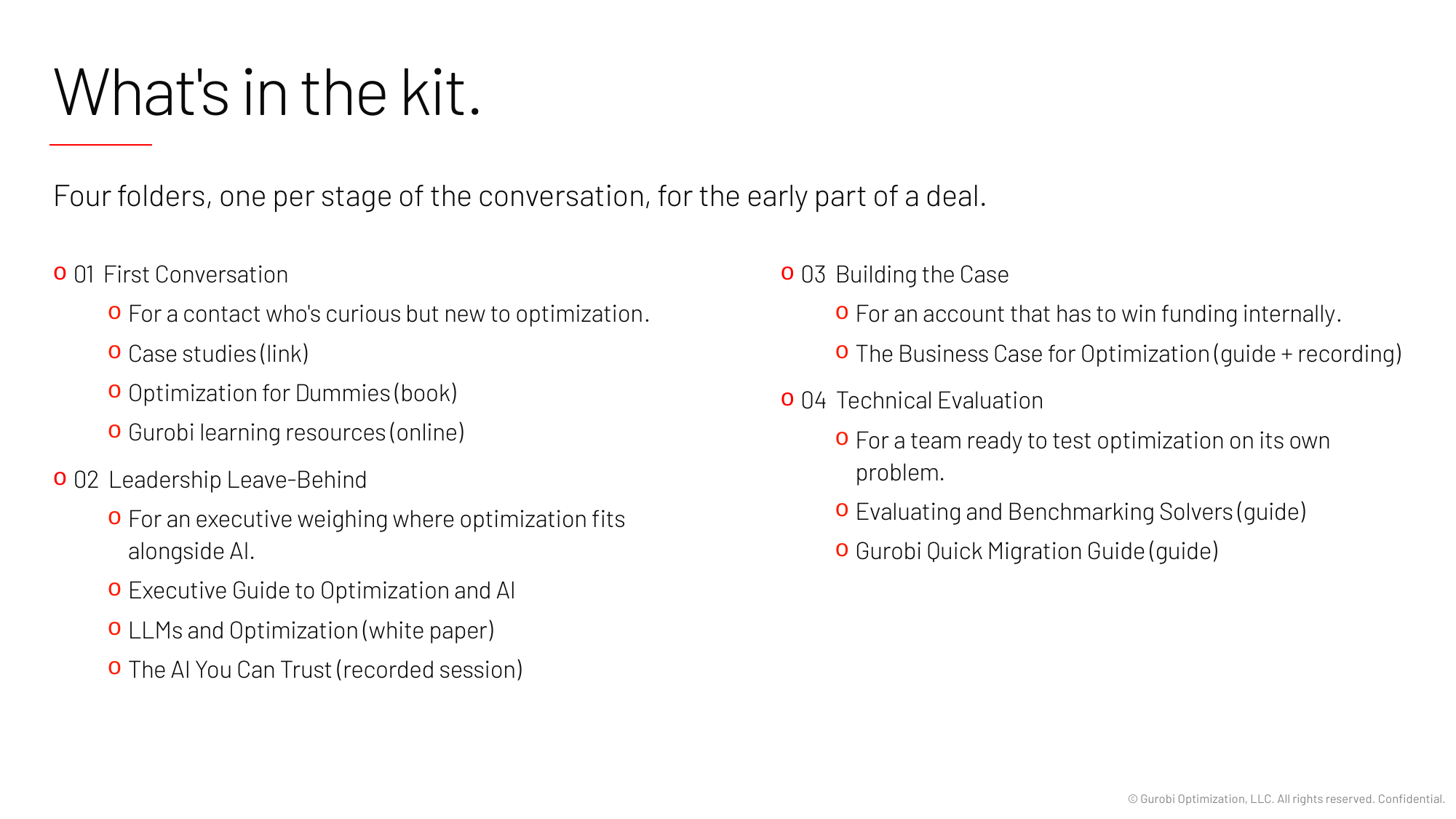

# What's in the kit.
Four folders, one per stage of the conversation, for the early part of a deal.
01  First Conversation
For a contact who's curious but new to optimization.
Case studies (link)
Optimization for Dummies (book)
Gurobi learning resources (online)
02  Leadership Leave-Behind
For an executive weighing where optimization fits alongside AI.
Executive Guide to Optimization and AI
LLMs and Optimization (white paper)
The AI You Can Trust (recorded session)
03  Building the Case
For an account that has to win funding internally.
The Business Case for Optimization (guide + recording)
04  Technical Evaluation
For a team ready to test optimization on its own problem.
Evaluating and Benchmarking Solvers (guide)
Gurobi Quick Migration Guide (guide)